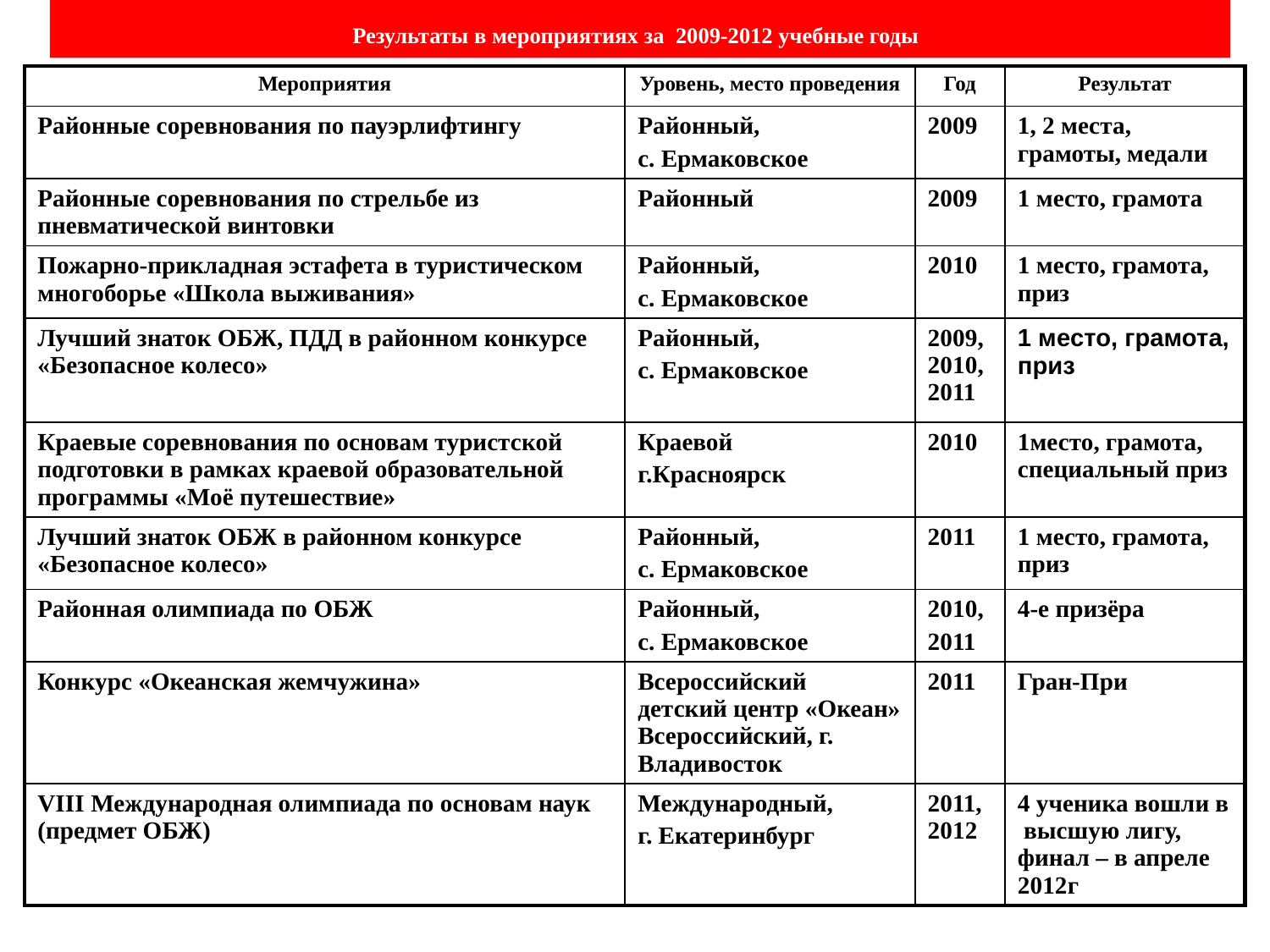

# Результаты в мероприятиях за  2009-2012 учебные годы
| Мероприятия | Уровень, место проведения | Год | Результат |
| --- | --- | --- | --- |
| Районные соревнования по пауэрлифтингу | Районный, с. Ермаковское | 2009 | 1, 2 места, грамоты, медали |
| Районные соревнования по стрельбе из пневматической винтовки | Районный | 2009 | 1 место, грамота |
| Пожарно-прикладная эстафета в туристическом многоборье «Школа выживания» | Районный, с. Ермаковское | 2010 | 1 место, грамота, приз |
| Лучший знаток ОБЖ, ПДД в районном конкурсе «Безопасное колесо» | Районный, с. Ермаковское | 2009, 2010, 2011 | 1 место, грамота, приз |
| Краевые соревнования по основам туристской подготовки в рамках краевой образовательной программы «Моё путешествие» | Краевой г.Красноярск | 2010 | 1место, грамота, специальный приз |
| Лучший знаток ОБЖ в районном конкурсе «Безопасное колесо» | Районный, с. Ермаковское | 2011 | 1 место, грамота, приз |
| Районная олимпиада по ОБЖ | Районный, с. Ермаковское | 2010, 2011 | 4-е призёра |
| Конкурс «Океанская жемчужина» | Всероссийский детский центр «Океан» Всероссийский, г. Владивосток | 2011 | Гран-При |
| VIII Международная олимпиада по основам наук (предмет ОБЖ) | Международный, г. Екатеринбург | 2011, 2012 | 4 ученика вошли в высшую лигу, финал – в апреле 2012г |